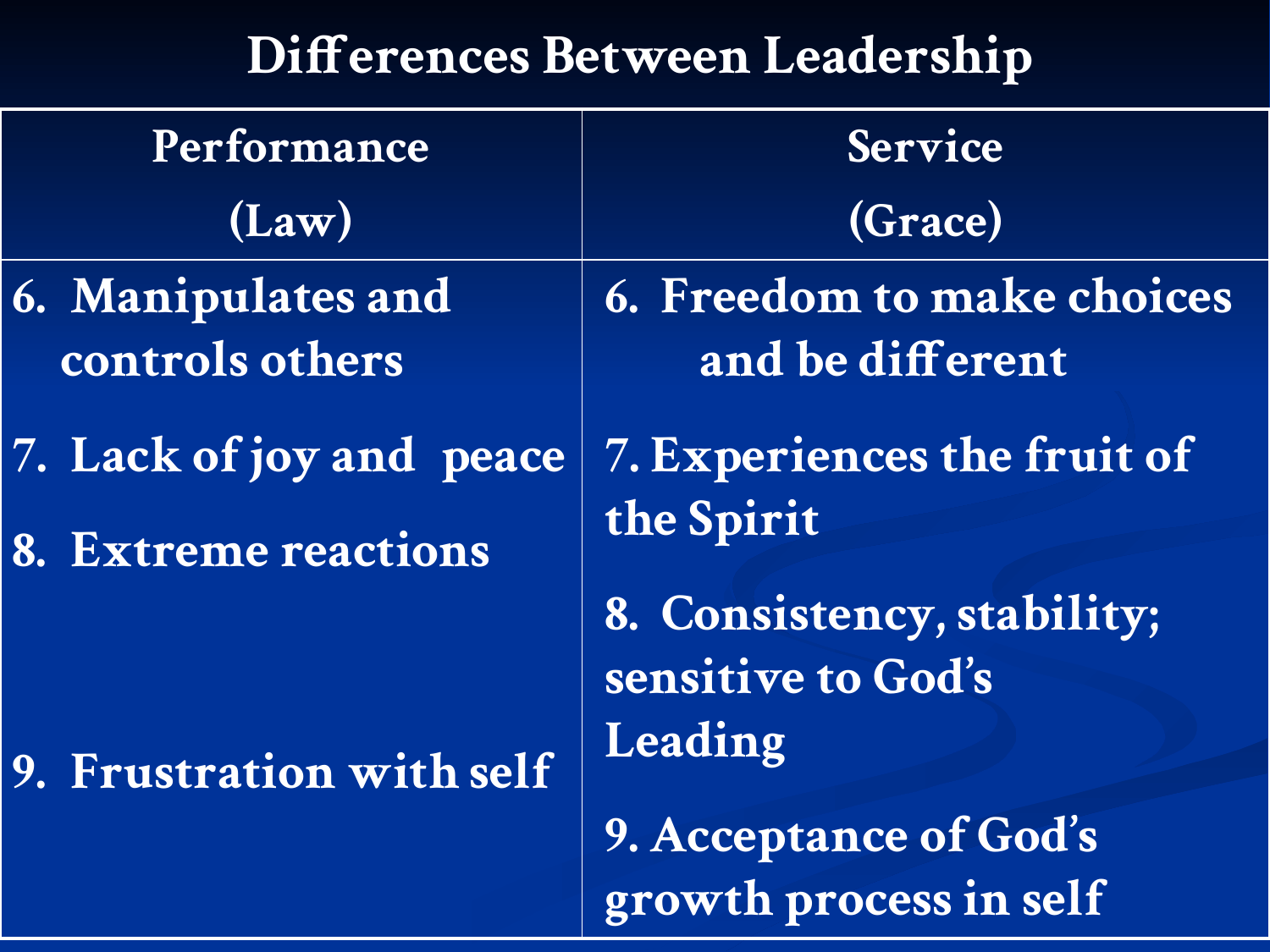

Differences Between Leadership
| Performance (Law) | Service (Grace) |
| --- | --- |
|  |  |
 Manipulates and 	controls others
 Lack of joy and  	peace
 Extreme reactions
 Frustration with self
  Freedom to make choices 	and be different
 Experiences the fruit of 	the Spirit
  Consistency, stability; 	sensitive to God’s 	Leading
 Acceptance of God’s 	growth process in self